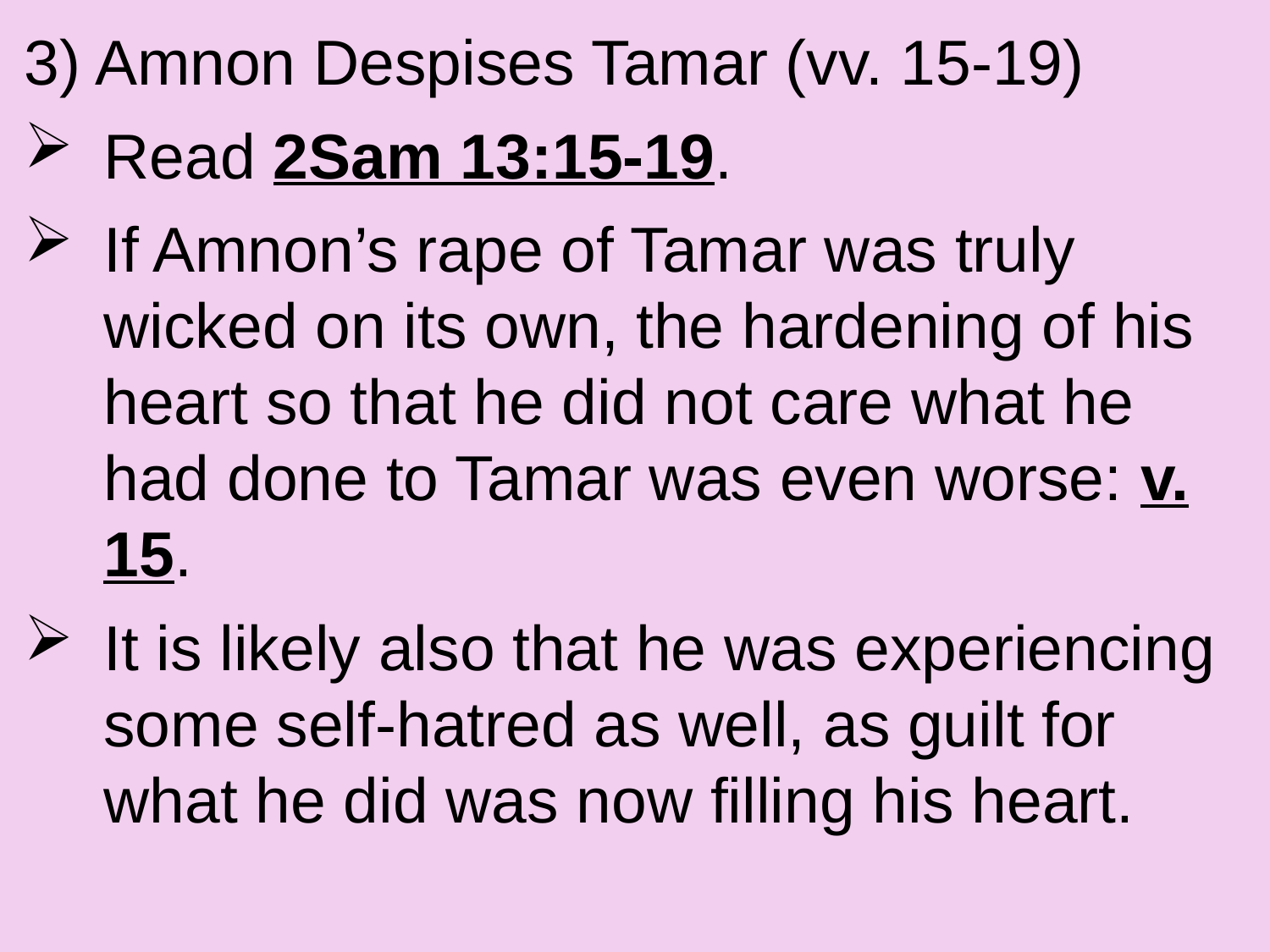

3) Amnon Despises Tamar (vv. 15-19)
Read 2Sam 13:15-19.
If Amnon’s rape of Tamar was truly wicked on its own, the hardening of his heart so that he did not care what he had done to Tamar was even worse: v. 15.
It is likely also that he was experiencing some self-hatred as well, as guilt for what he did was now filling his heart.